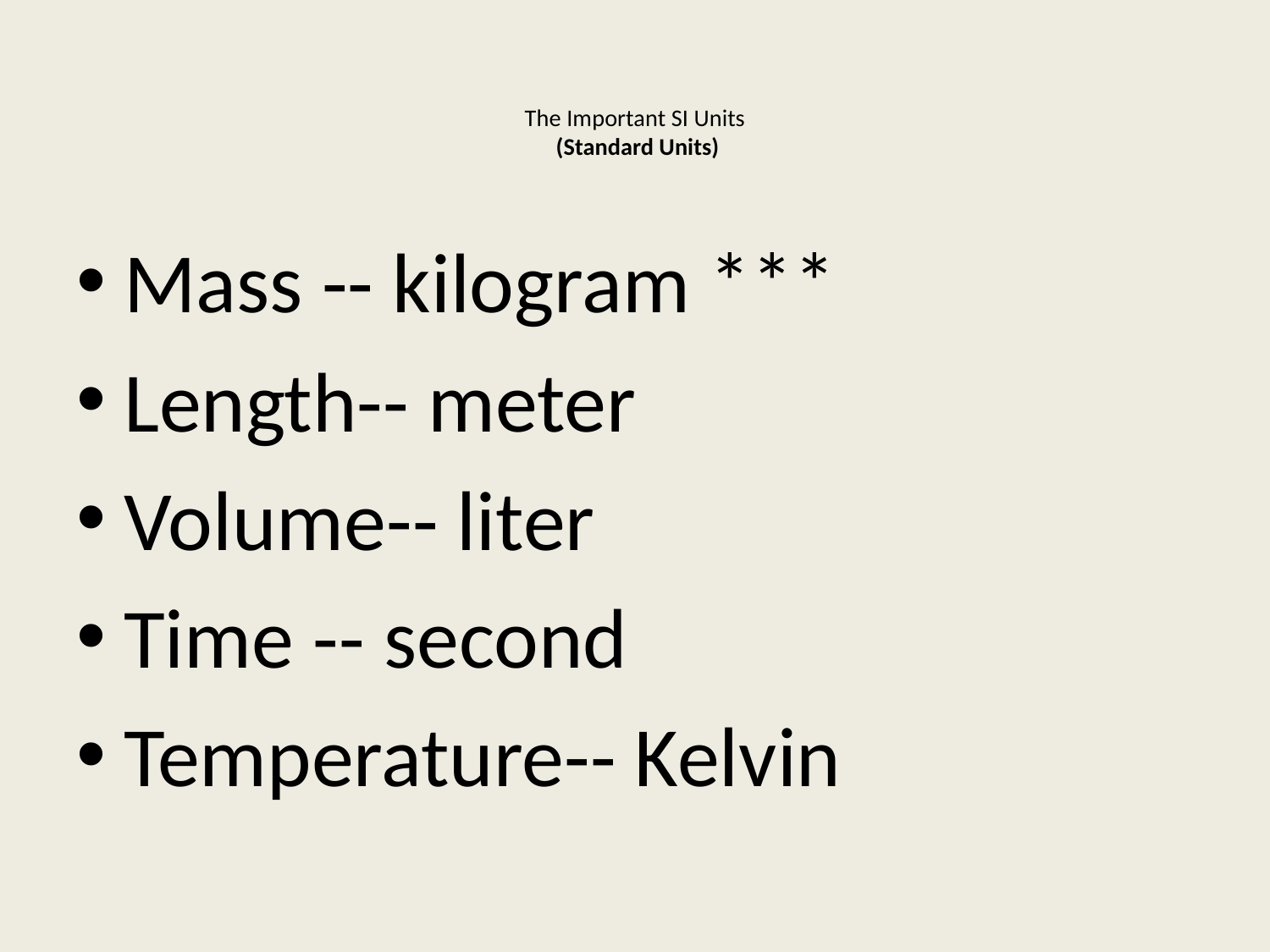

# The Important SI Units (Standard Units)
Mass -- kilogram ***
Length-- meter
Volume-- liter
Time -- second
Temperature-- Kelvin